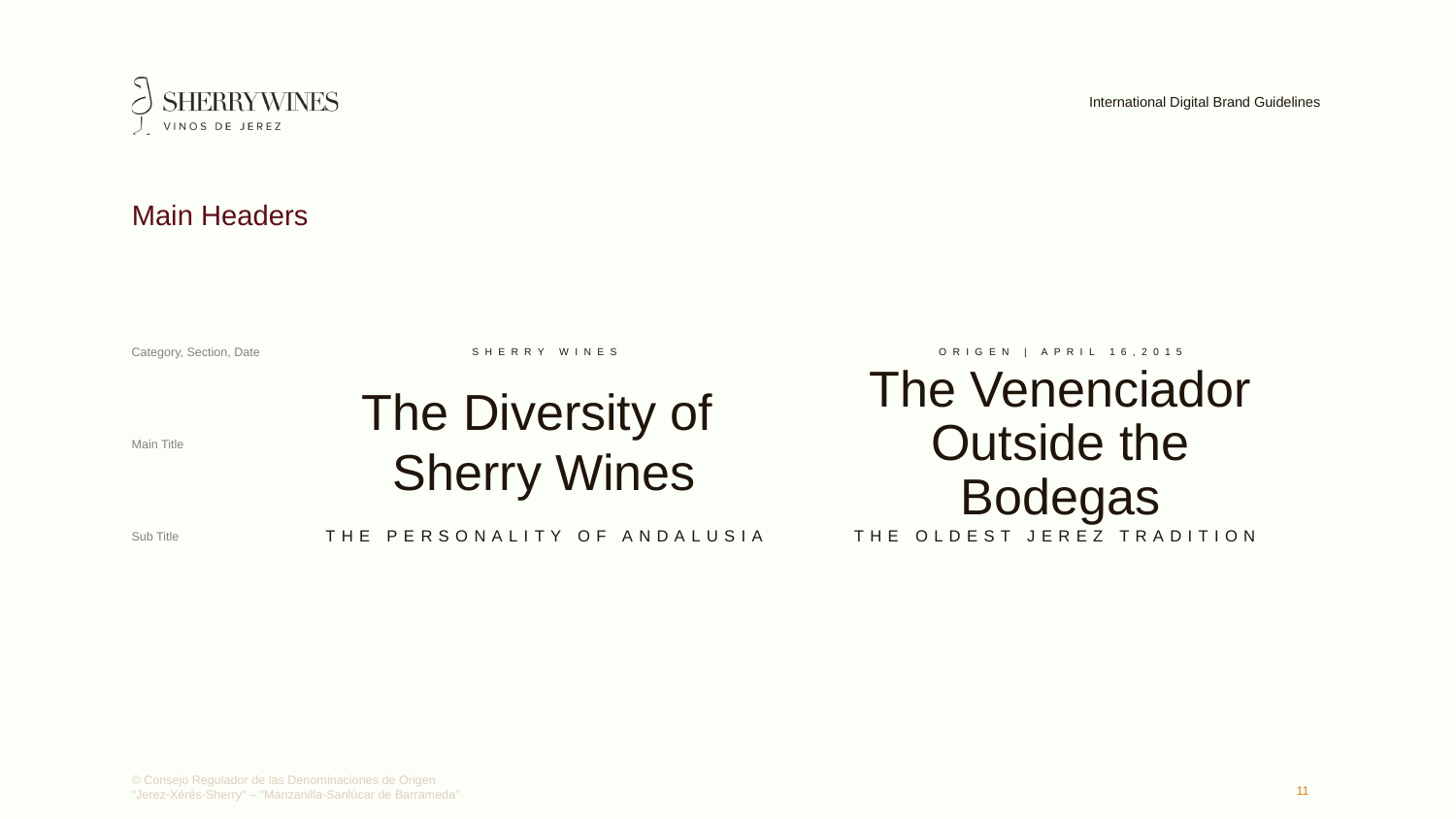

# Main Headers
Category, Section, Date
SHERRY WINES
ORIGEN | APRIL 16,2015
Main Title
The Diversity of
Sherry Wines
The Venenciador Outside the Bodegas
The Personality of Andalusia
THE OLDEST JEREZ TRADITION
Sub Title
11